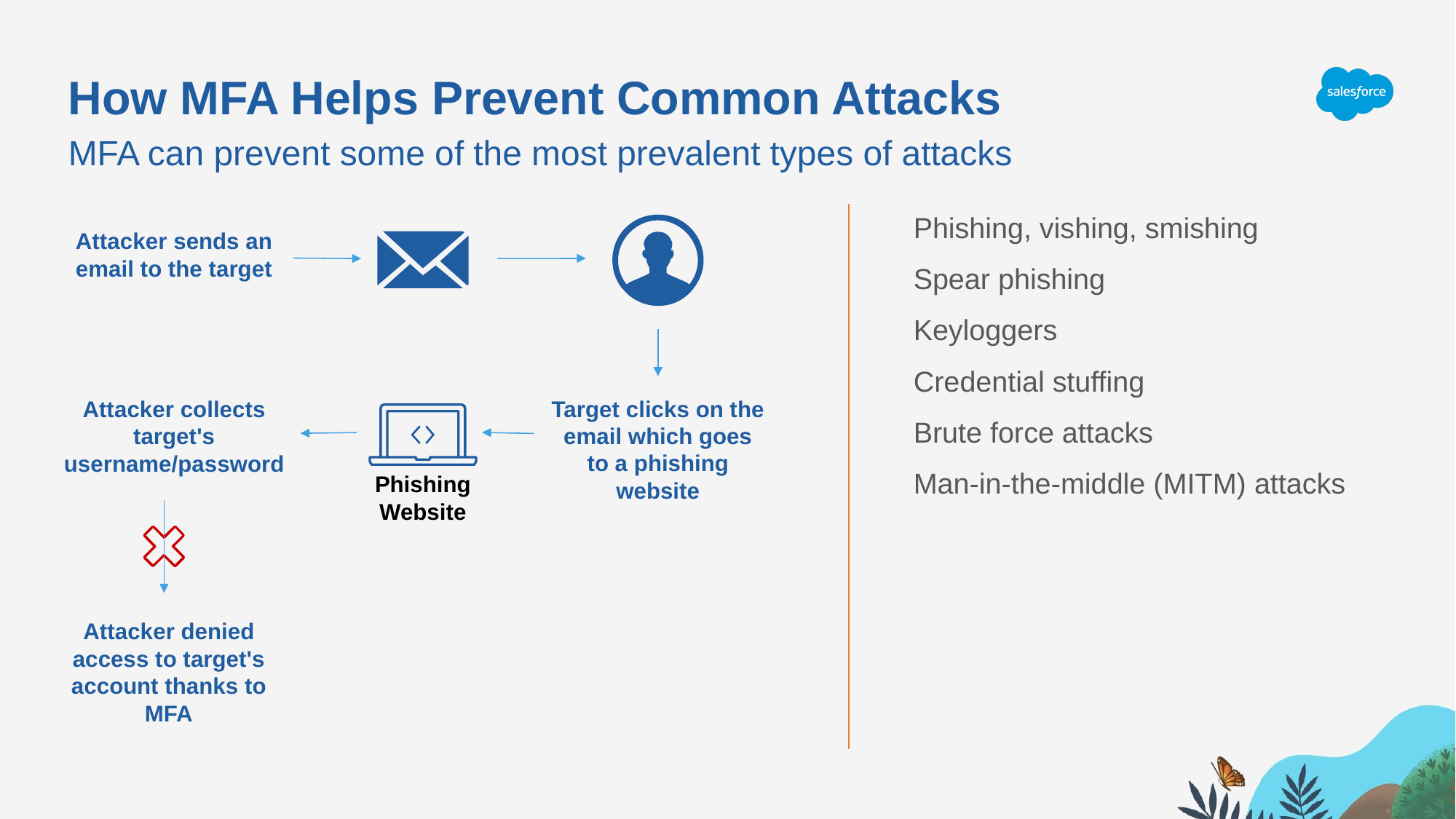

How MFA Helps Prevent Common Attacks
MFA can prevent some of the most prevalent types of attacks
Phishing, vishing, smishing
Spear phishing
Keyloggers
Credential stuffing
Brute force attacks
Man-in-the-middle (MITM) attacks

Attacker sends an email to the target

Target clicks on the email which goes to a phishing website
Attacker collects target's username/password

Phishing
Website

Attacker denied access to target's account thanks to MFA